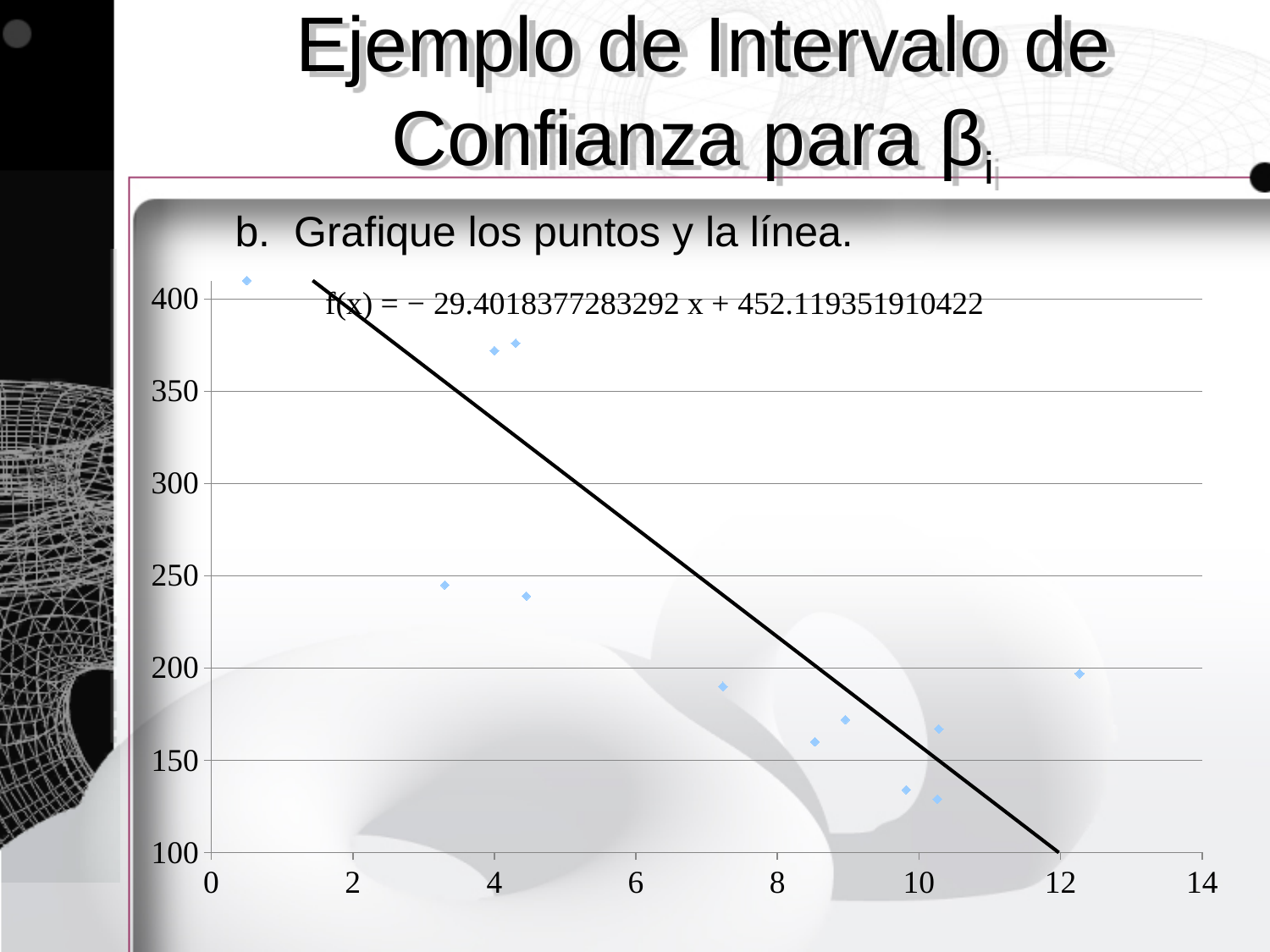

# Ejemplo de Intervalo de Confianza para βi

b.  Grafique los puntos y la línea.

### Chart

| Category | Valores Y |
|---|---|